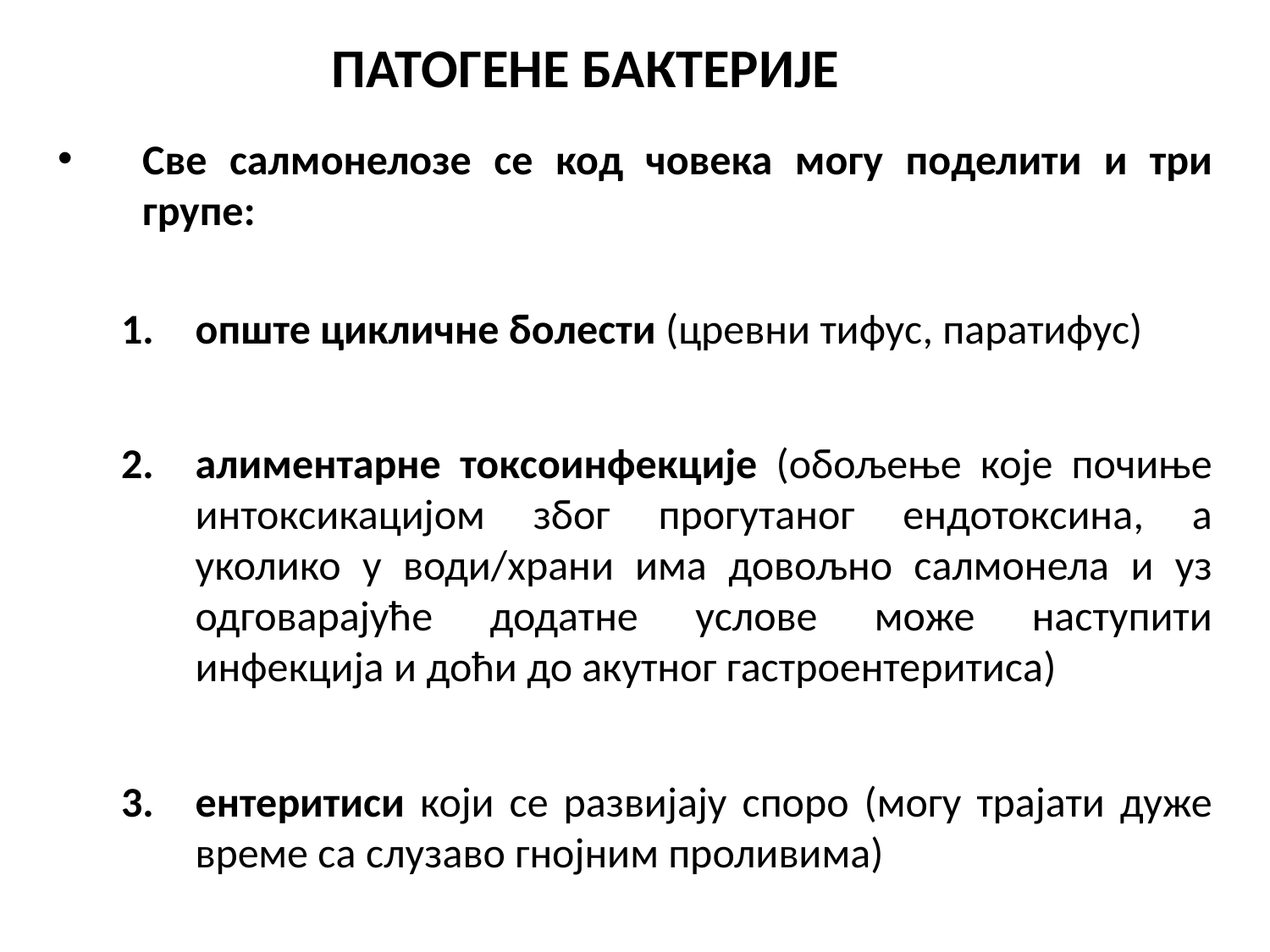

ПАТОГЕНЕ БАКТЕРИЈЕ
Све салмонелозе се код човека могу поделити и три групе:

опште цикличне болести (цревни тифус, паратифус)

алиментарне токсоинфекције (обољење које почиње интоксикацијом због прогутаног ендотоксина, а уколико у води/храни има довољно салмонела и уз одговарајуће додатне услове може наступити инфекција и доћи до акутног гастроентеритиса)

ентеритиси који се развијају споро (могу трајати дуже време са слузаво гнојним проливима)